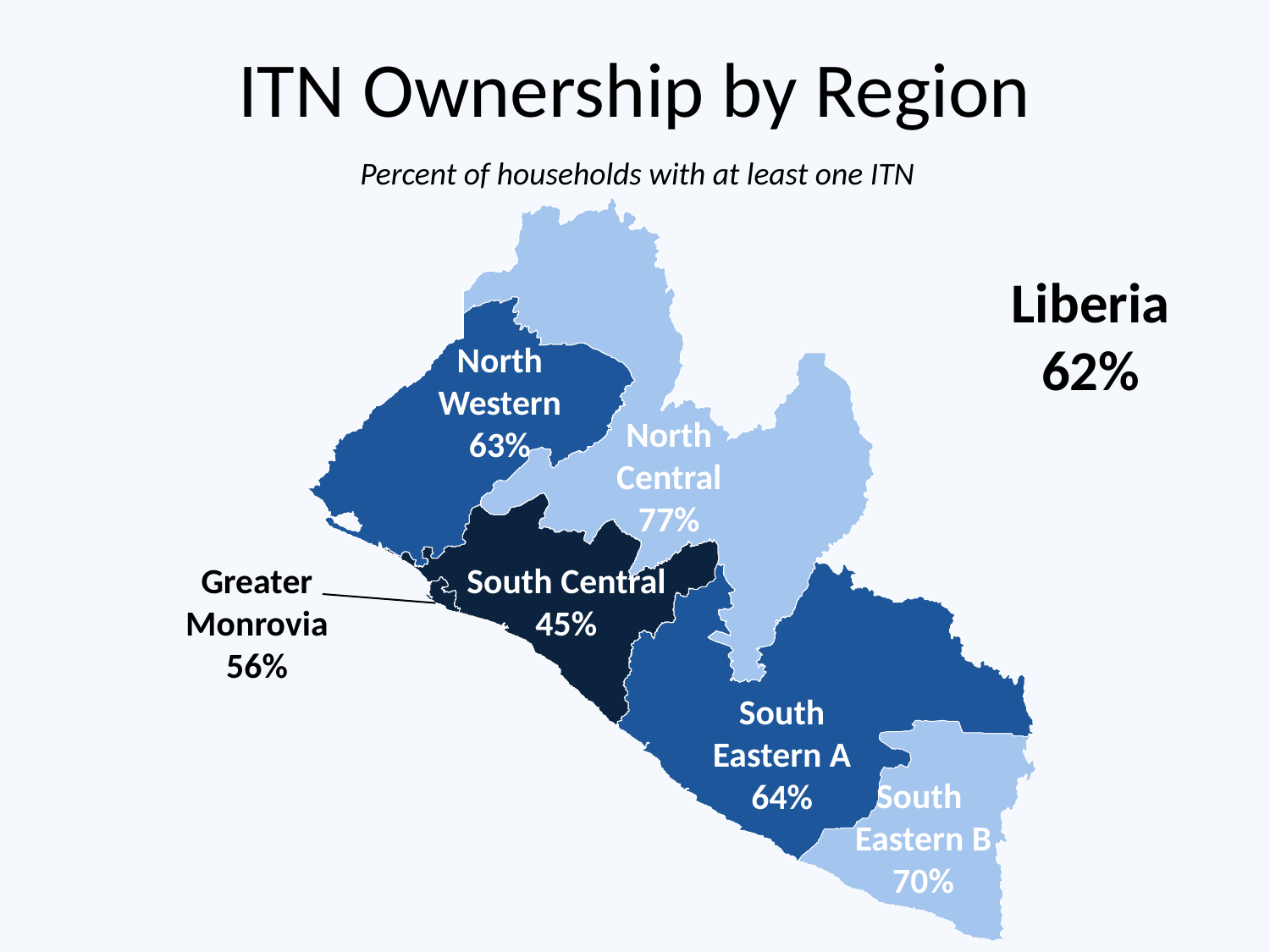

# ITN Ownership by Region
Percent of households with at least one ITN

Liberia
62%

North Western
63%
North Central
77%

South Central
45%
Greater Monrovia
56%

South Eastern A
64%

South
Eastern B
70%